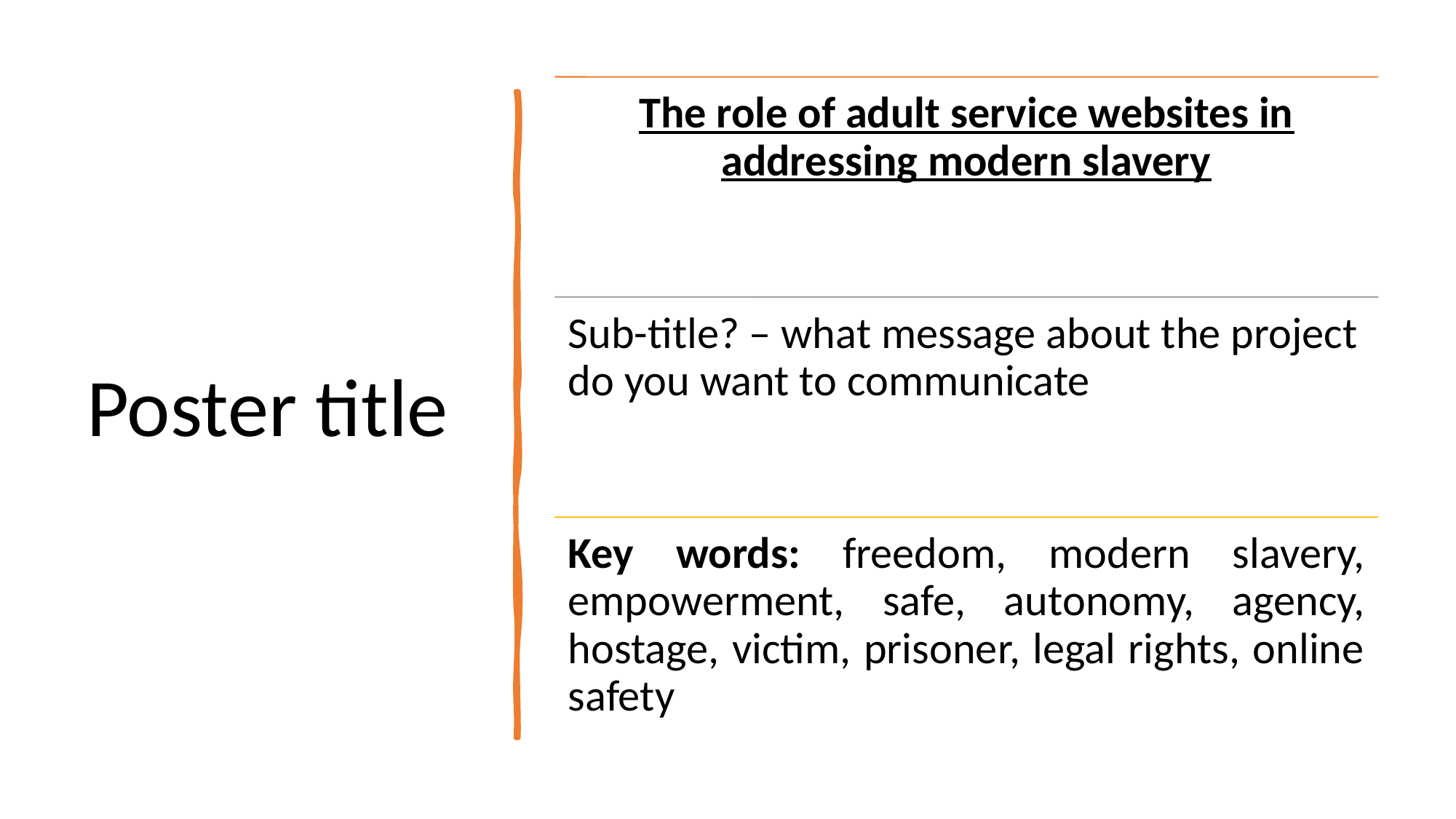

The role of adult service websites in addressing modern slavery
Sub-title? – what message about the project do you want to communicate
Key words: freedom, modern slavery, empowerment, safe, autonomy, agency, hostage, victim, prisoner, legal rights, online safety
# Poster title